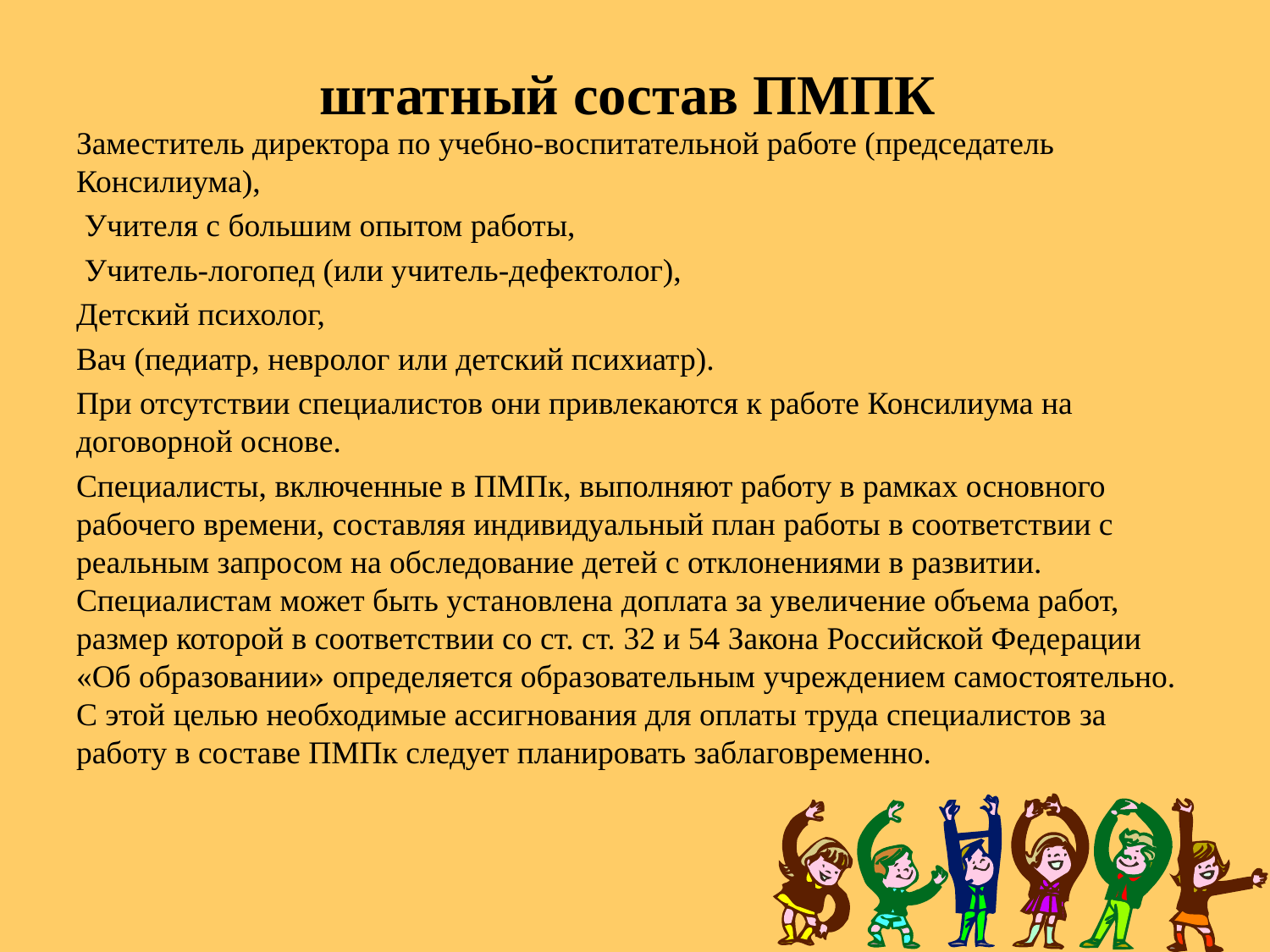

# штатный состав ПМПК
Заместитель директора по учебно-воспитательной работе (председатель Консилиума),
 Учителя с большим опытом работы,
 Учитель-логопед (или учитель-дефектолог),
Детский психолог,
Вач (педиатр, невролог или детский психиатр).
При отсутствии специалистов они привлекаются к работе Консилиума на договорной основе.
Специалисты, включенные в ПМПк, выполняют работу в рамках основного рабочего времени, составляя индивидуальный план работы в соответствии с реальным запросом на обследование детей с отклонениями в развитии. Специалистам может быть установлена доплата за увеличение объема работ, размер которой в соответствии со ст. ст. 32 и 54 Закона Российской Федерации «Об образовании» определяется образовательным учреждением самостоятельно. С этой целью необходимые ассигнования для оплаты труда специалистов за работу в составе ПМПк следует планировать заблаговременно.